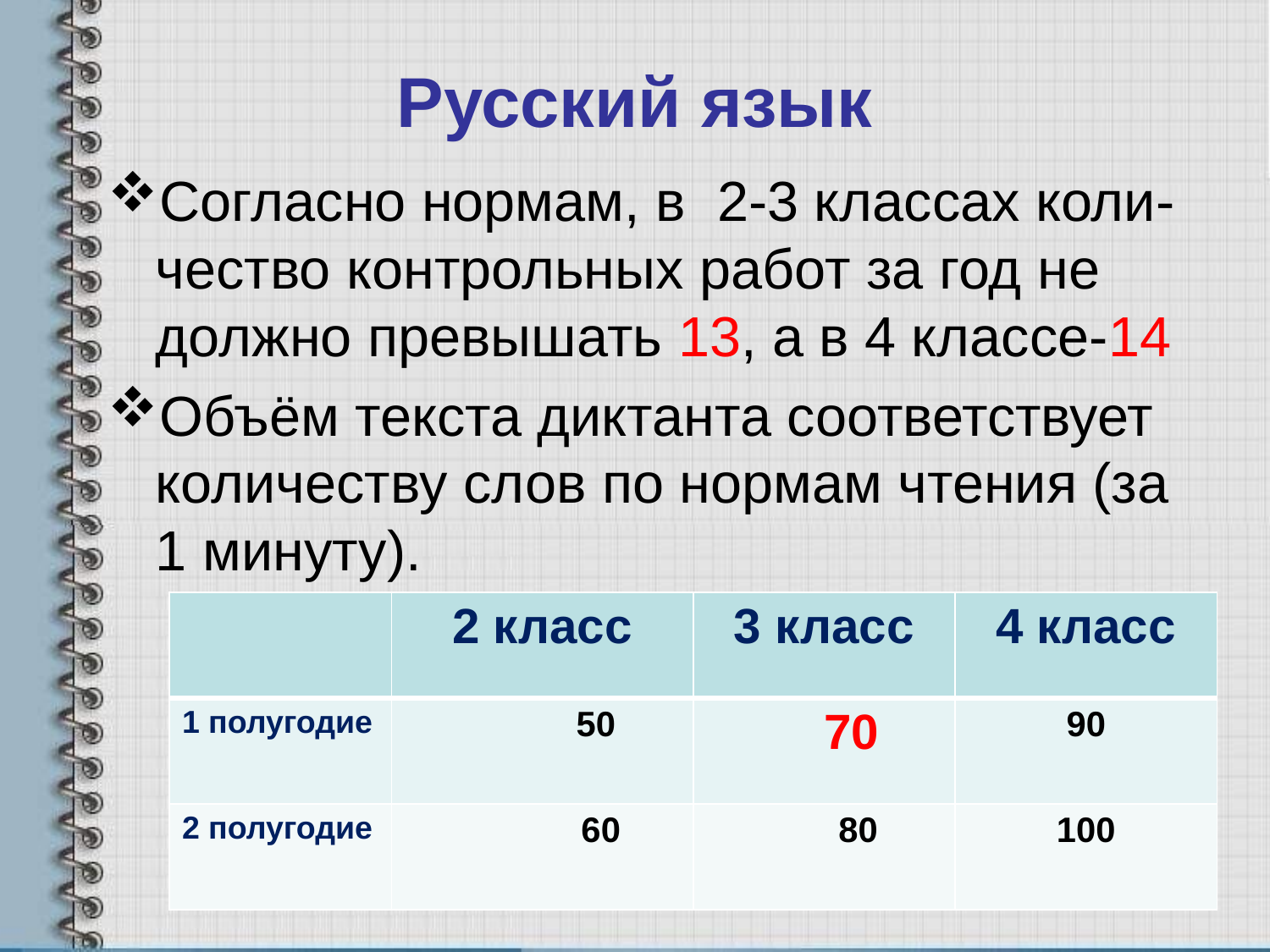

# Русский язык
Согласно нормам, в  2-3 классах коли-чество контрольных работ за год не должно превышать 13, а в 4 классе-14
Объём текста диктанта соответствует количеству слов по нормам чтения (за 1 минуту).

|  | 2 класс | 3 класс | 4 класс |
| --- | --- | --- | --- |
| 1 полугодие | 50 | 70 | 90 |
| 2 полугодие | 60 | 80 | 100 |